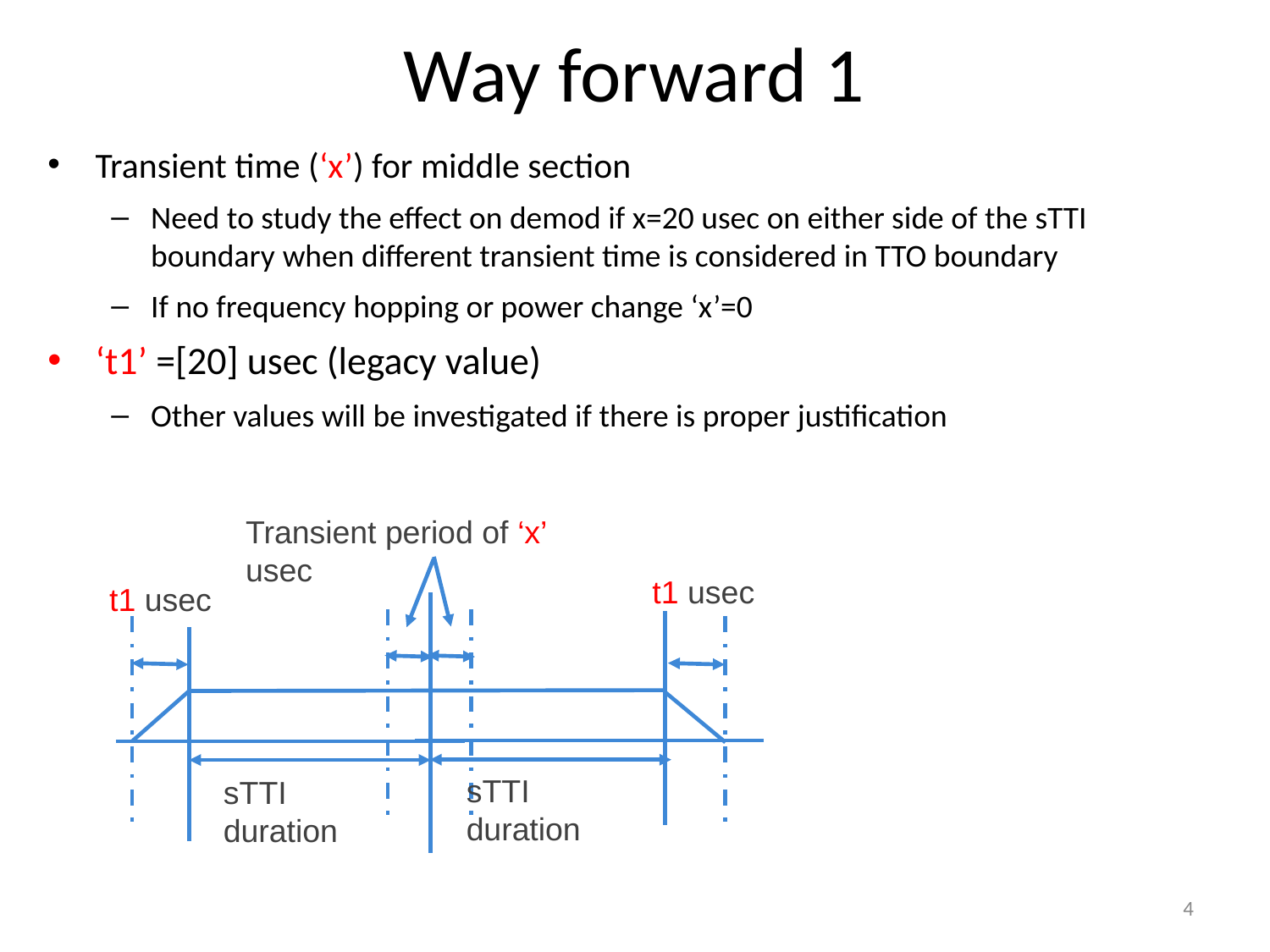

# Way forward 1
Transient time (‘x’) for middle section
Need to study the effect on demod if x=20 usec on either side of the sTTI boundary when different transient time is considered in TTO boundary
If no frequency hopping or power change ‘x’=0
‘t1’ =[20] usec (legacy value)
Other values will be investigated if there is proper justification

Transient period of ‘x’ usec
t1 usec
t1 usec
sTTI duration
sTTI duration
4